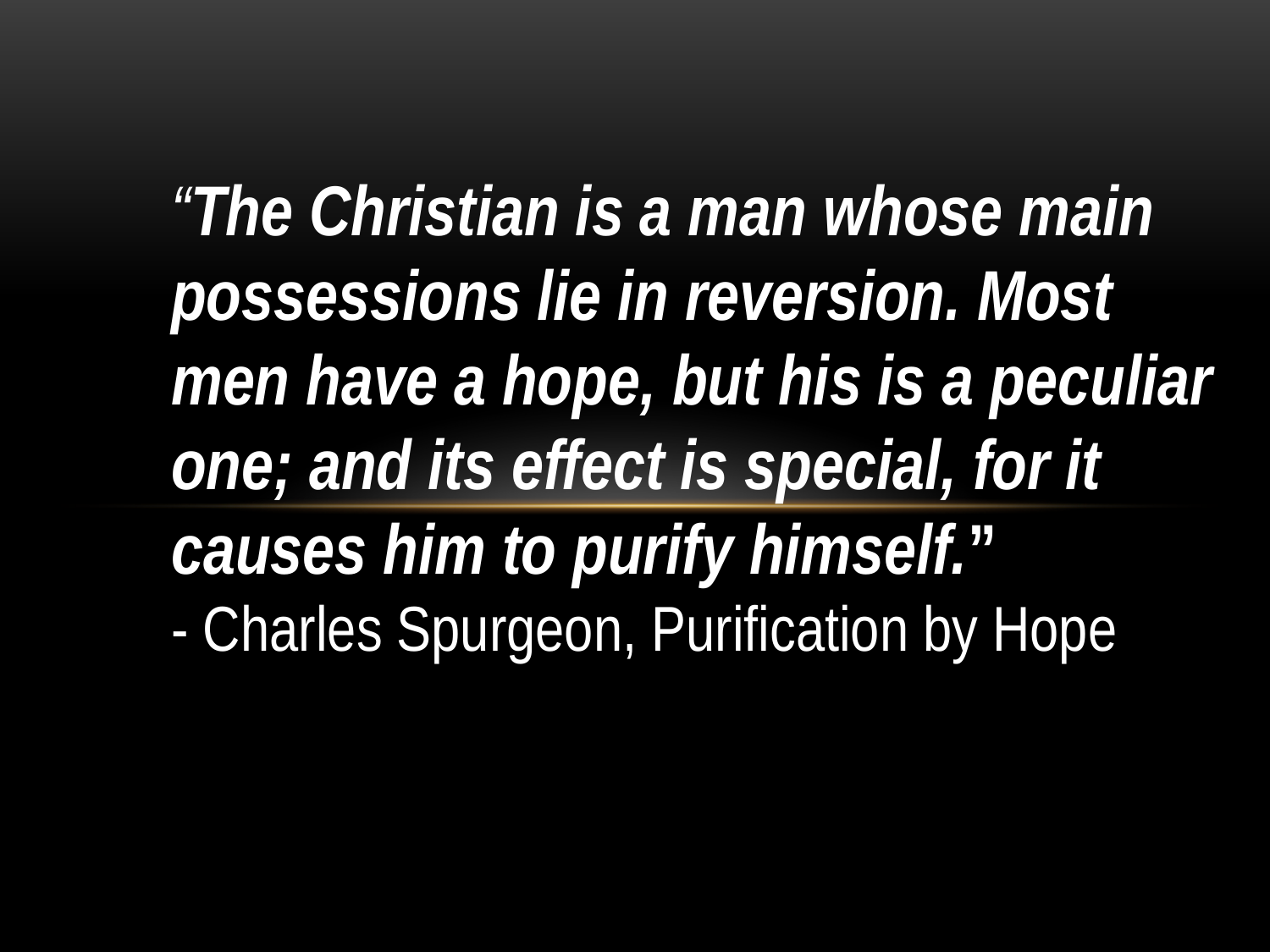

“The Christian is a man whose main possessions lie in reversion. Most men have a hope, but his is a peculiar one; and its effect is special, for it causes him to purify himself.”
- Charles Spurgeon, Purification by Hope